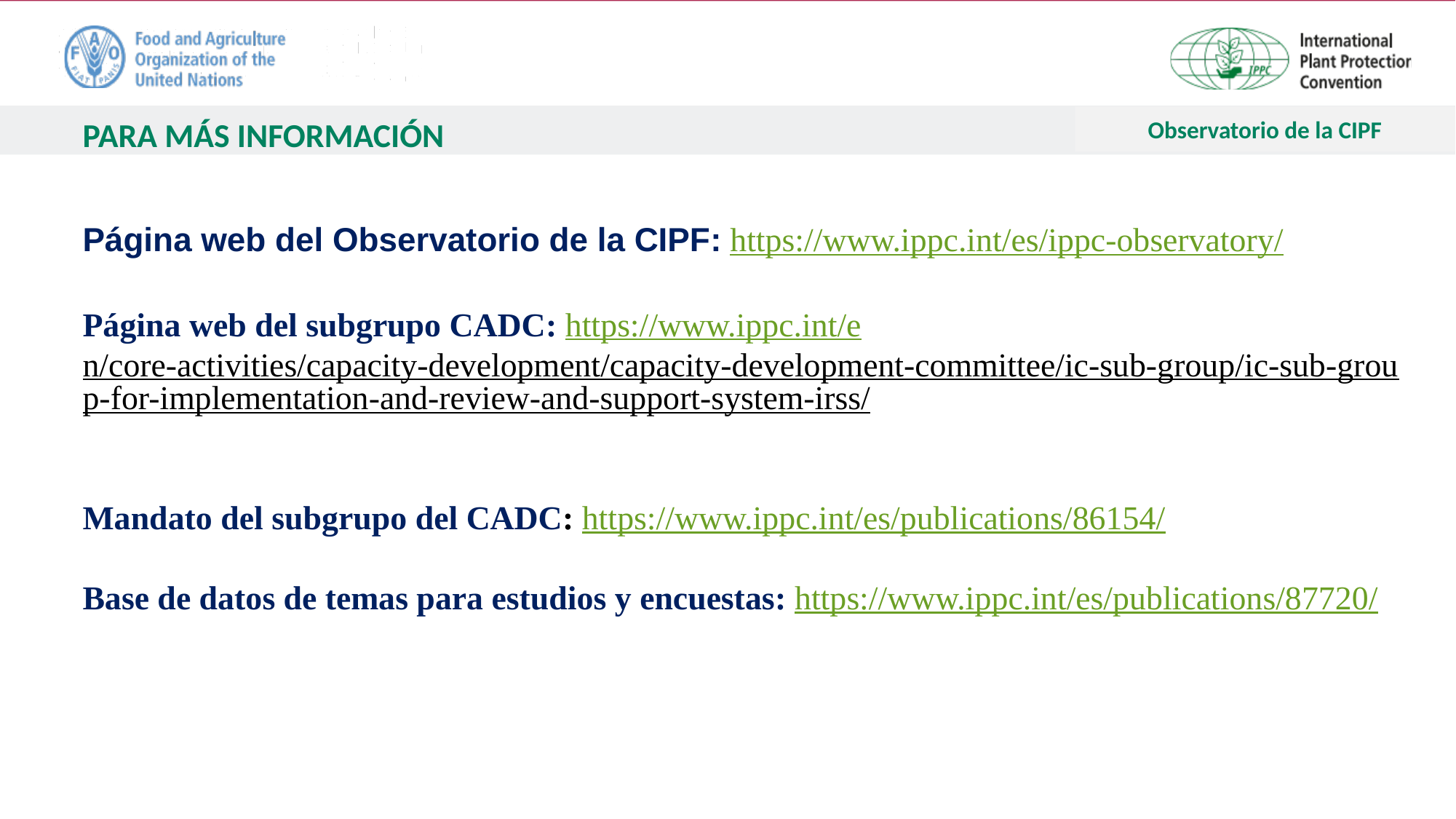

Observatorio de la CIPF
# PARA MÁS INFORMACIÓN
Página web del Observatorio de la CIPF: https://www.ippc.int/es/ippc-observatory/

Página web del subgrupo CADC: https://www.ippc.int/en/core-activities/capacity-development/capacity-development-committee/ic-sub-group/ic-sub-group-for-implementation-and-review-and-support-system-irss/

Mandato del subgrupo del CADC: https://www.ippc.int/es/publications/86154/

Base de datos de temas para estudios y encuestas: https://www.ippc.int/es/publications/87720/